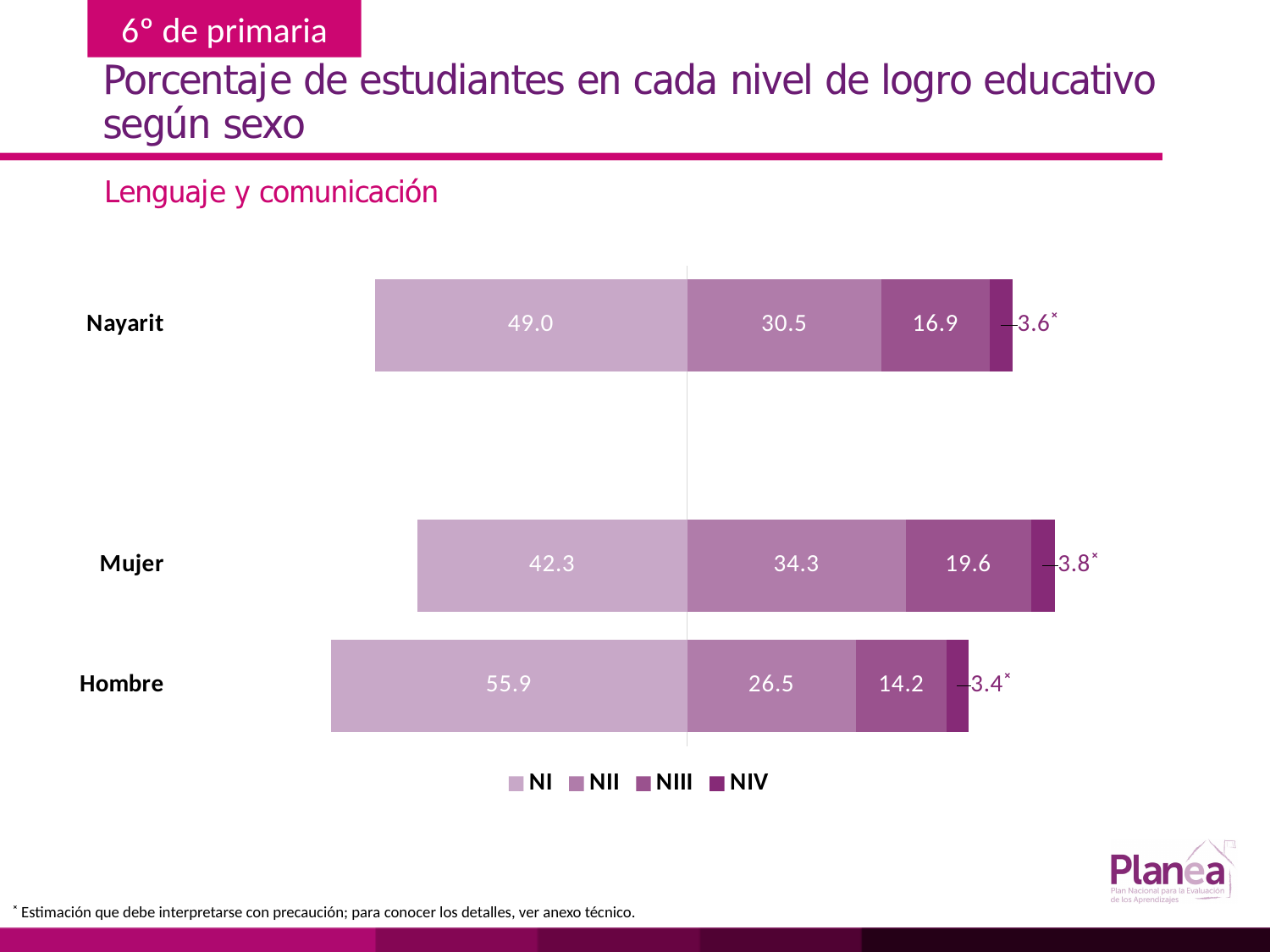

# Porcentaje de estudiantes en cada nivel de logro educativo según sexo

Lenguaje y comunicación

### Chart

| Category |  |  |  |  |
|---|---|---|---|---|
| Hombre | -55.9 | 26.5 | 14.2 | 3.4 |
| Mujer | -42.3 | 34.3 | 19.6 | 3.8 |
|  | None | None | None | None |
| Nayarit | -49.0 | 30.5 | 16.9 | 3.6 |
˟ Estimación que debe interpretarse con precaución; para conocer los detalles, ver anexo técnico.